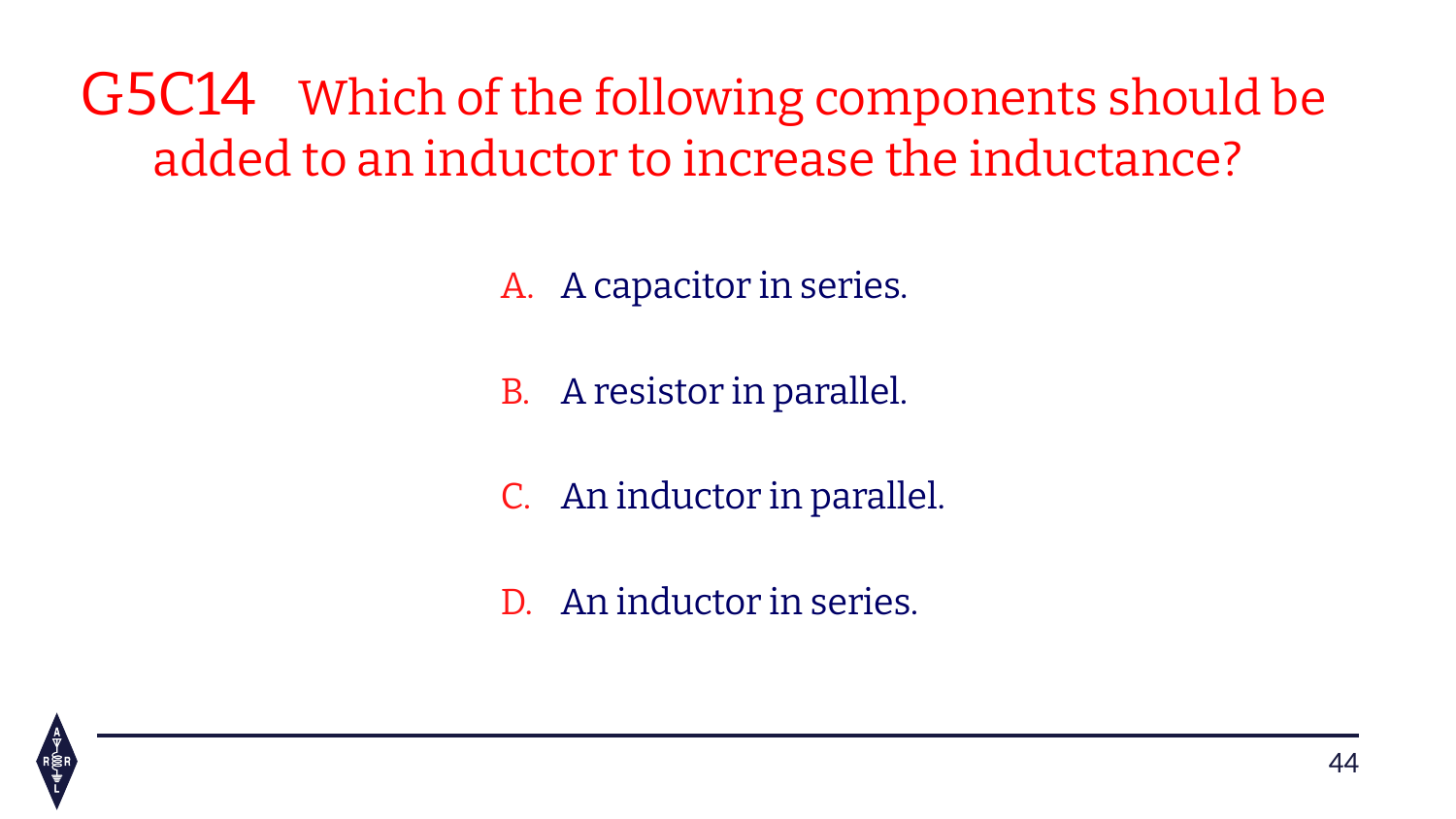

G5C14 	Which of the following components should be 			added to an inductor to increase the inductance?
A capacitor in series.

A resistor in parallel.

An inductor in parallel.

An inductor in series.
44